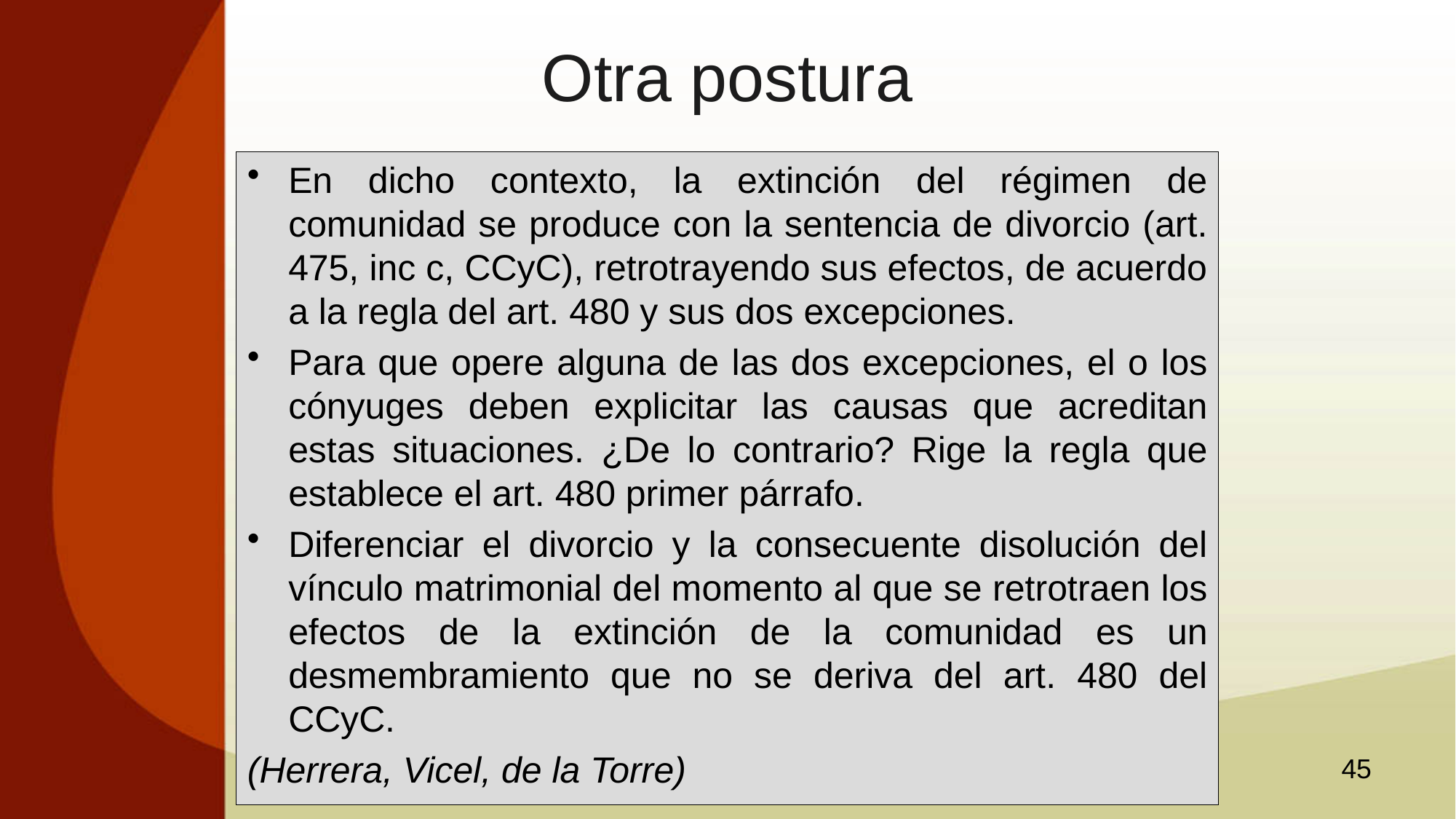

# Otra postura
En dicho contexto, la extinción del régimen de comunidad se produce con la sentencia de divorcio (art. 475, inc c, CCyC), retrotrayendo sus efectos, de acuerdo a la regla del art. 480 y sus dos excepciones.
Para que opere alguna de las dos excepciones, el o los cónyuges deben explicitar las causas que acreditan estas situaciones. ¿De lo contrario? Rige la regla que establece el art. 480 primer párrafo.
Diferenciar el divorcio y la consecuente disolución del vínculo matrimonial del momento al que se retrotraen los efectos de la extinción de la comunidad es un desmembramiento que no se deriva del art. 480 del CCyC.
(Herrera, Vicel, de la Torre)
45